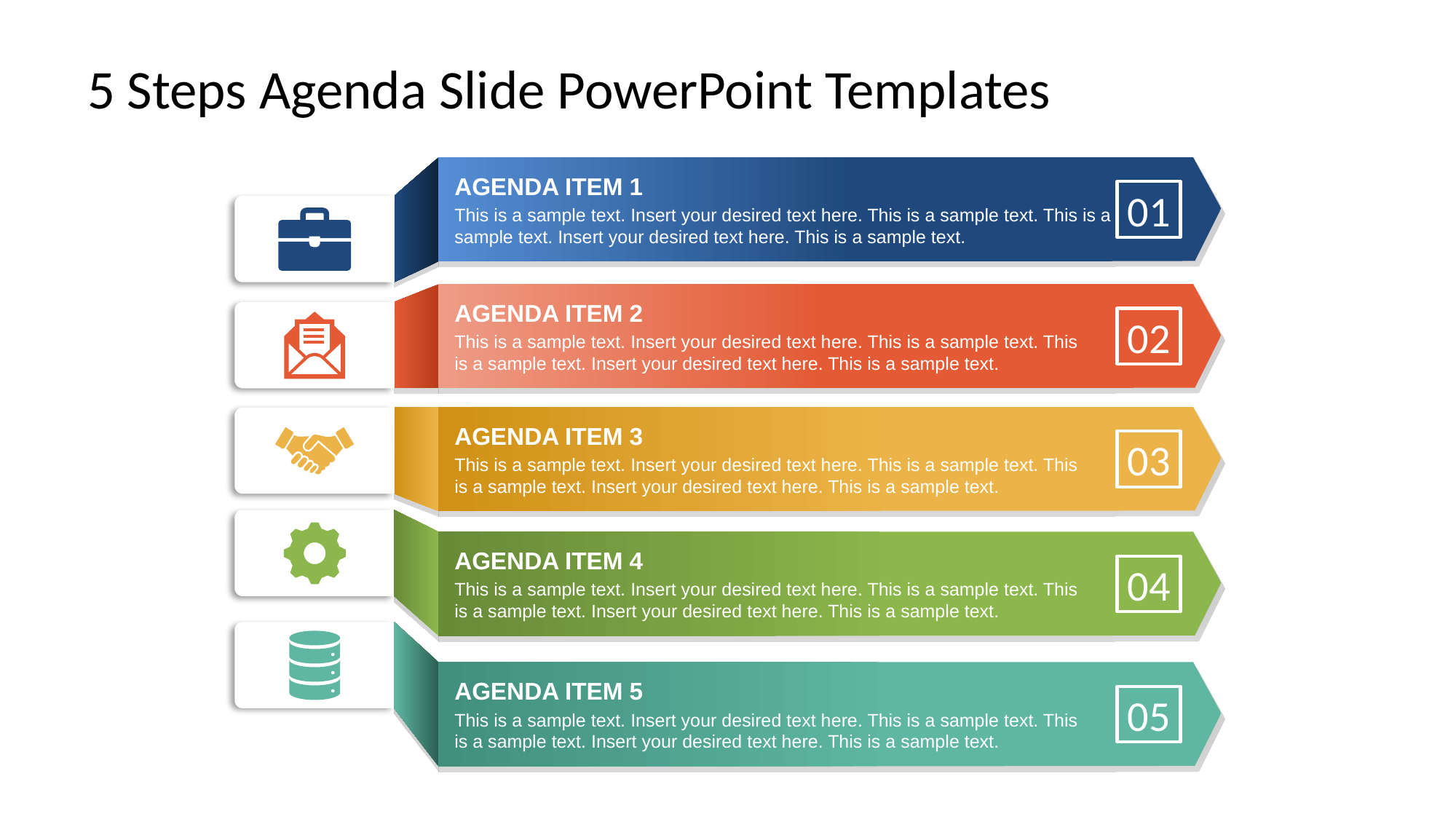

5 Steps Agenda Slide PowerPoint Templates

AGENDA ITEM 1
01

This is a sample text. Insert your desired text here. This is a sample text. This is a sample text. Insert your desired text here. This is a sample text.

AGENDA ITEM 2

02

This is a sample text. Insert your desired text here. This is a sample text. This is a sample text. Insert your desired text here. This is a sample text.

AGENDA ITEM 3

03
This is a sample text. Insert your desired text here. This is a sample text. This is a sample text. Insert your desired text here. This is a sample text.

AGENDA ITEM 4
04
This is a sample text. Insert your desired text here. This is a sample text. This is a sample text. Insert your desired text here. This is a sample text.

AGENDA ITEM 5
05
This is a sample text. Insert your desired text here. This is a sample text. This is a sample text. Insert your desired text here. This is a sample text.